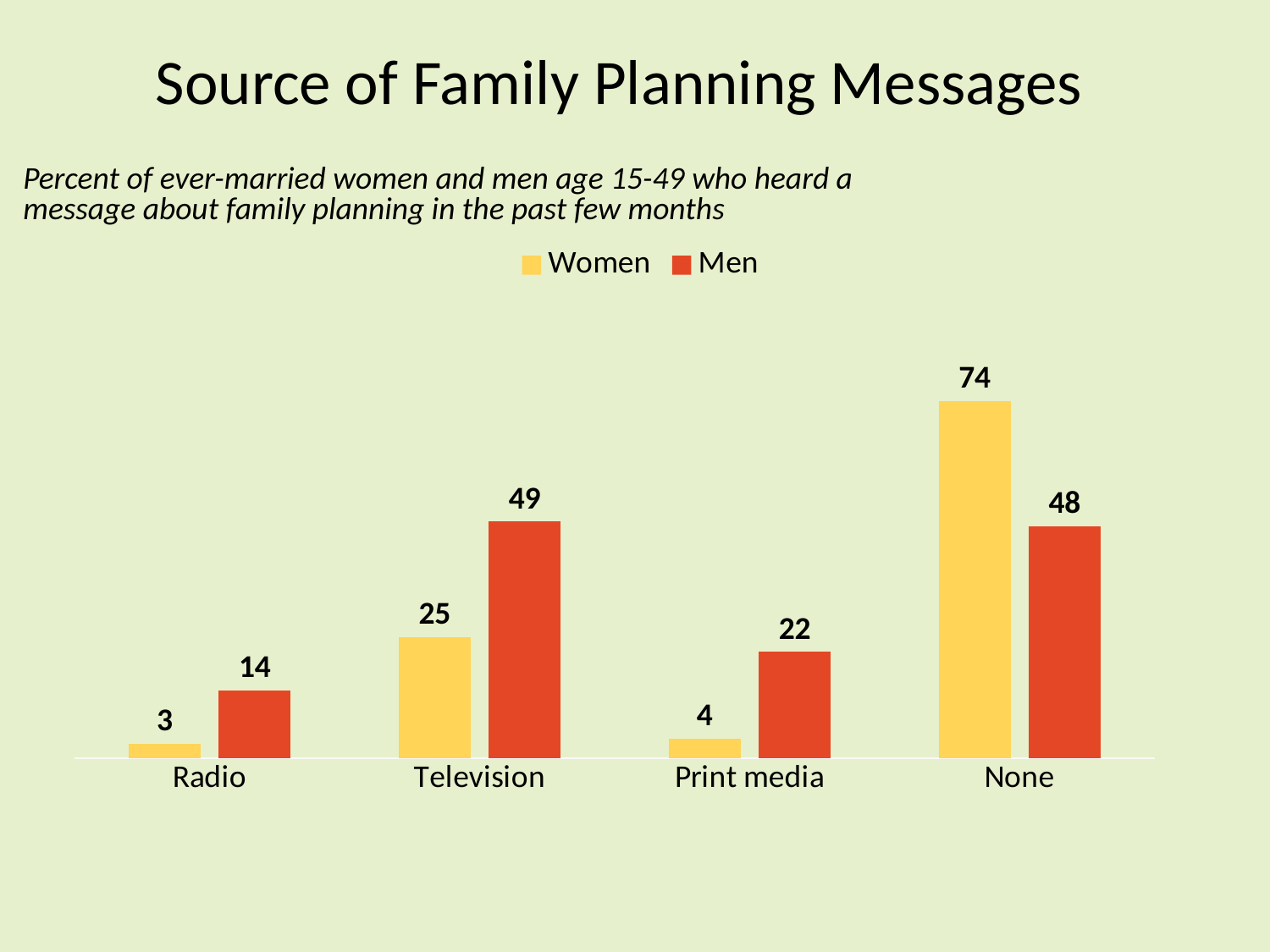

# Source of Family Planning Messages
Percent of ever-married women and men age 15-49 who heard a message about family planning in the past few months

### Chart

| Category | Women | Men |
|---|---|---|
| Radio | 3.0 | 14.0 |
| Television | 25.0 | 49.0 |
| Print media | 4.0 | 22.0 |
| None | 74.0 | 48.0 |